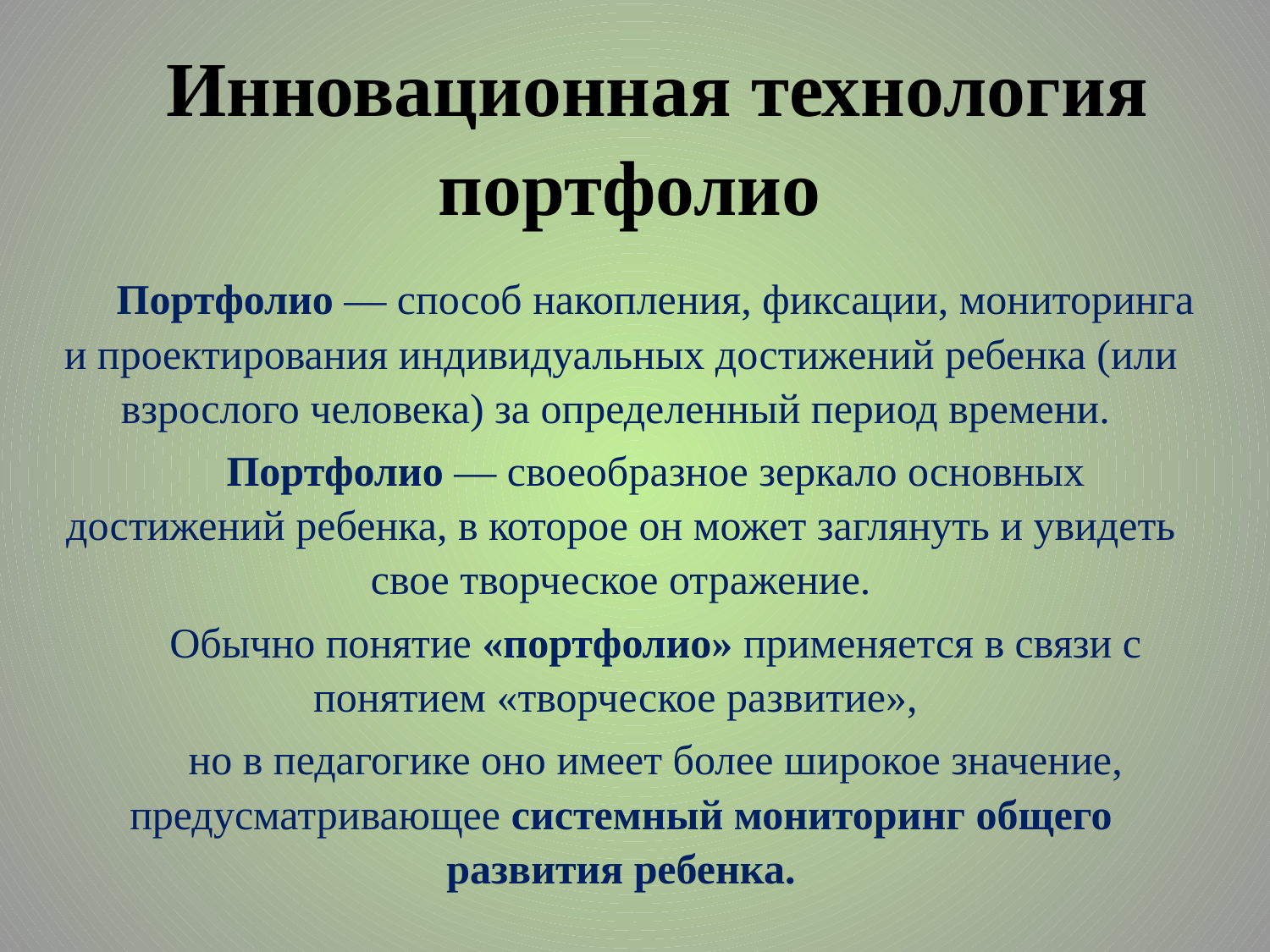

# Инновационная технология портфолио
Портфолио — способ накопления, фиксации, мониторинга и проектирования индивидуальных достижений ребенка (или взрослого человека) за определенный период времени.
Портфолио — своеобразное зеркало основных достижений ребенка, в которое он может заглянуть и увидеть свое творческое отражение.
Обычно понятие «портфолио» применяется в связи с понятием «творческое развитие»,
но в педагогике оно имеет более широкое значение, предусматривающее системный мониторинг общего развития ребенка.